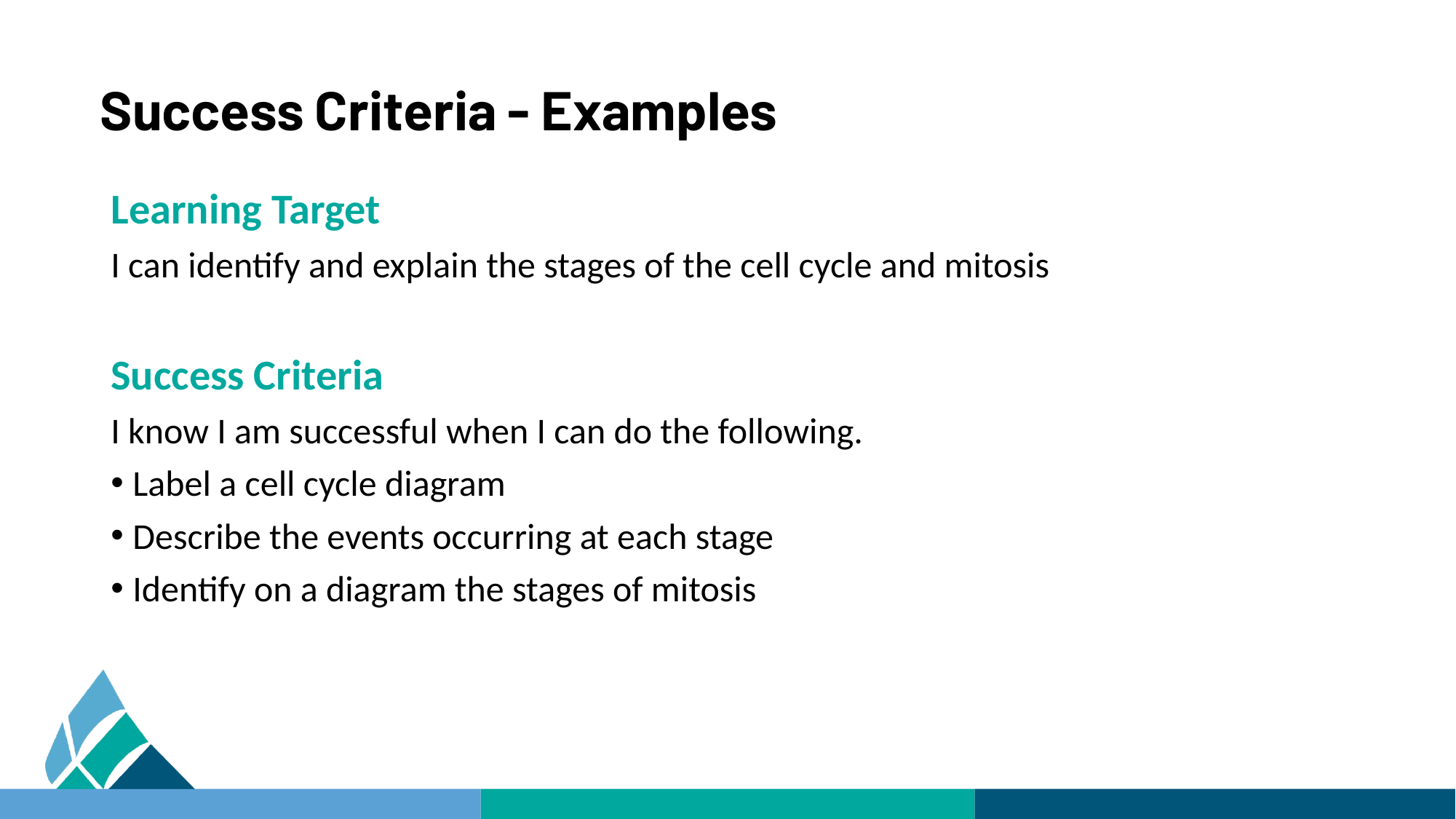

# Success Criteria - Examples
Learning Target
I can identify and explain the stages of the cell cycle and mitosis

Success Criteria
I know I am successful when I can do the following.
Label a cell cycle diagram
Describe the events occurring at each stage
Identify on a diagram the stages of mitosis